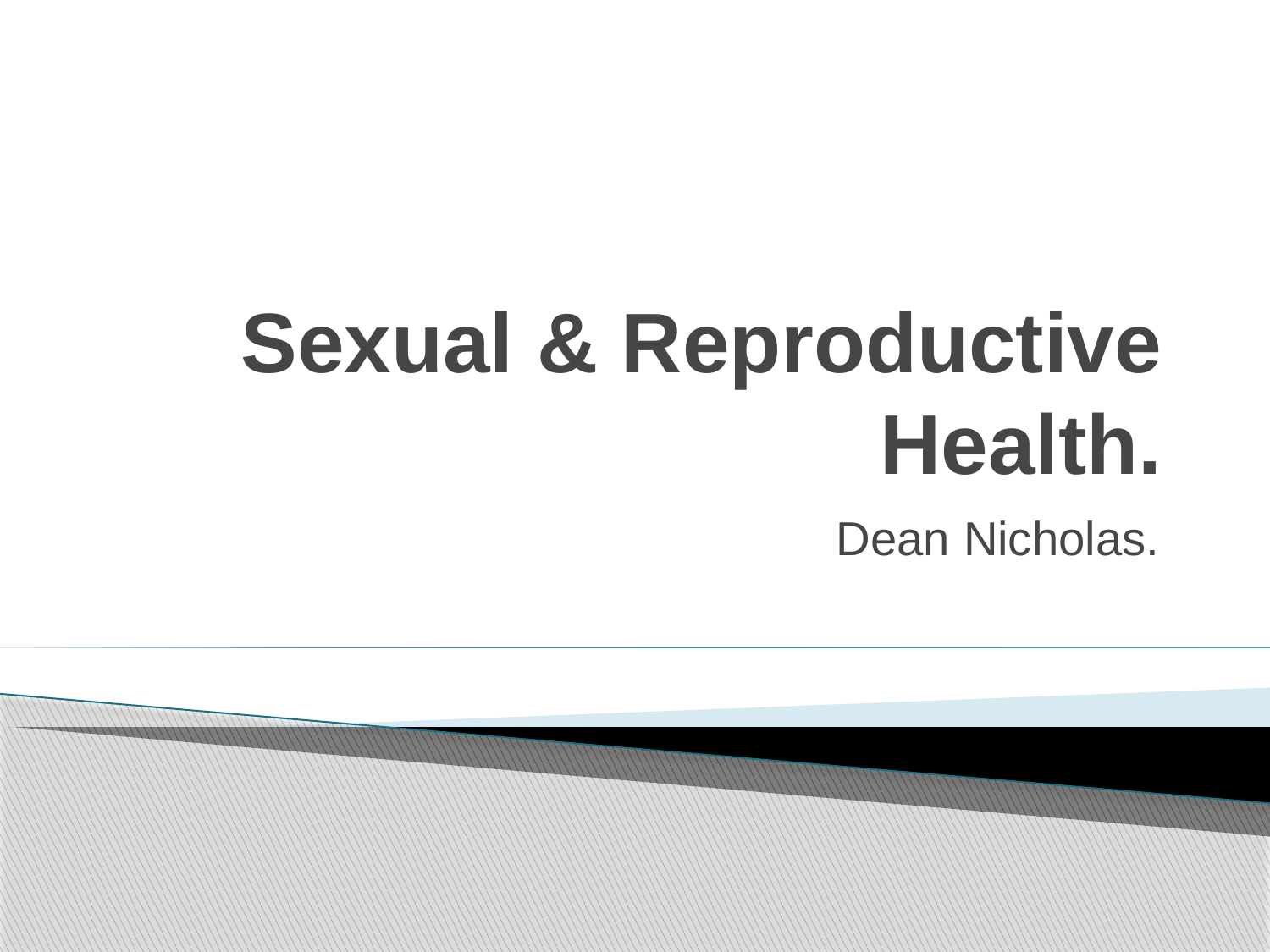

# Sexual & Reproductive Health.
Dean Nicholas.